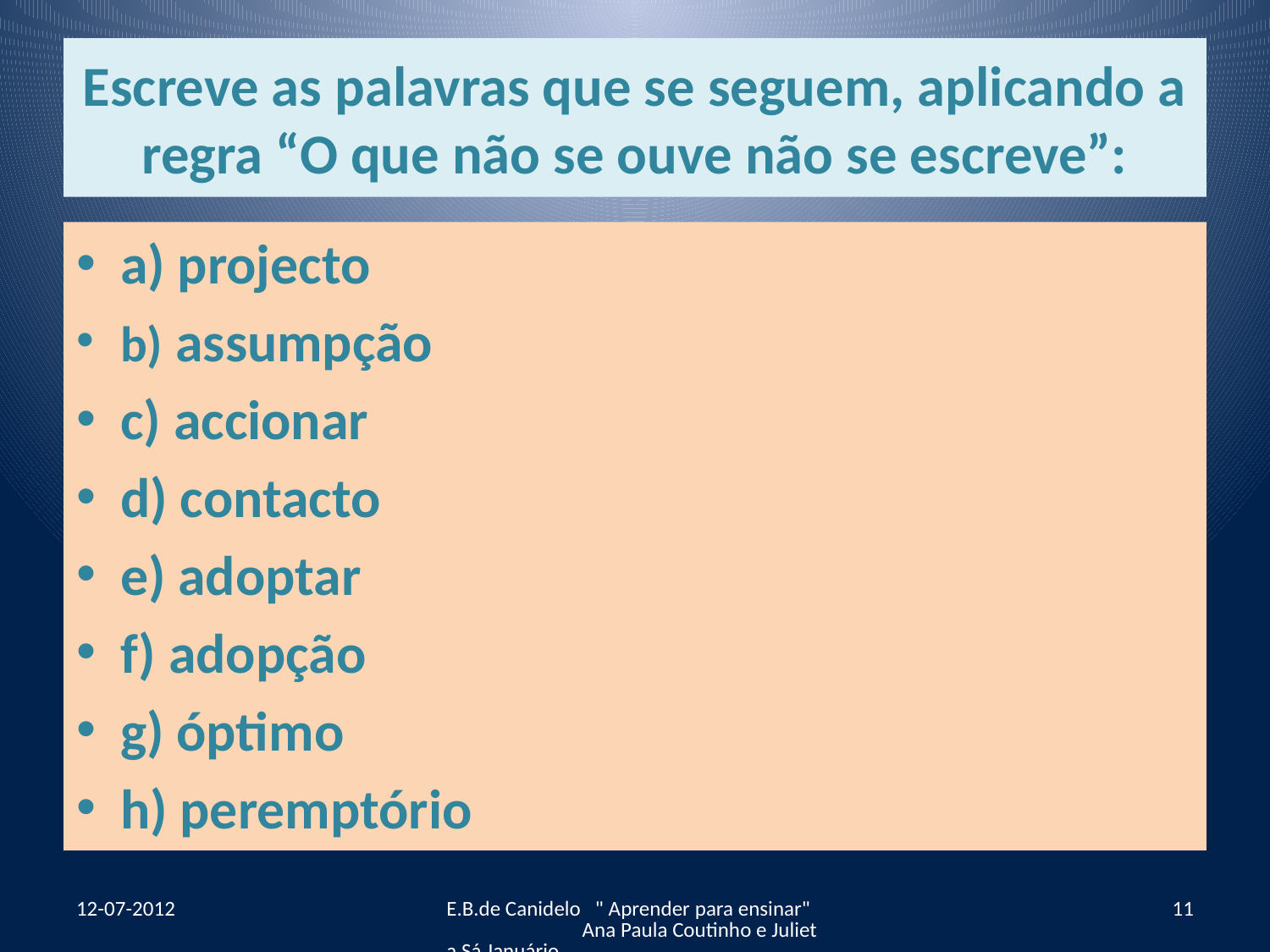

# Escreve as palavras que se seguem, aplicando a regra “O que não se ouve não se escreve”:
a) projecto
b) assumpção
c) accionar
d) contacto
e) adoptar
f) adopção
g) óptimo
h) peremptório

12-07-2012
E.B.de Canidelo   " Aprender para ensinar"                              Ana Paula Coutinho e Julieta Sá Januário
11